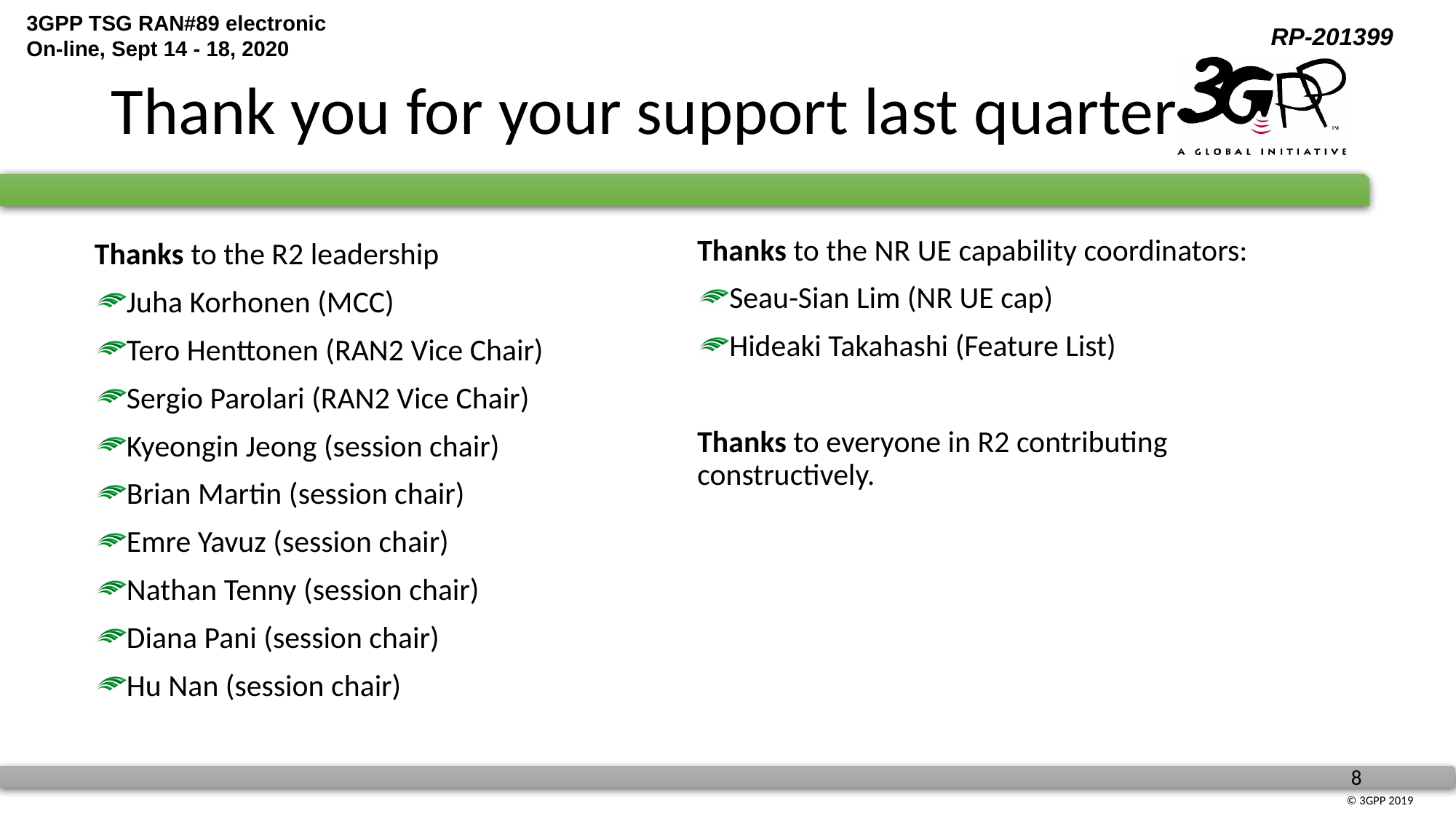

Thank you for your support last quarter
Thanks to the NR UE capability coordinators:
Seau-Sian Lim (NR UE cap)
Hideaki Takahashi (Feature List)

Thanks to everyone in R2 contributing constructively.
Thanks to the R2 leadership
Juha Korhonen (MCC)
Tero Henttonen (RAN2 Vice Chair)
Sergio Parolari (RAN2 Vice Chair)
Kyeongin Jeong (session chair)
Brian Martin (session chair)
Emre Yavuz (session chair)
Nathan Tenny (session chair)
Diana Pani (session chair)
Hu Nan (session chair)